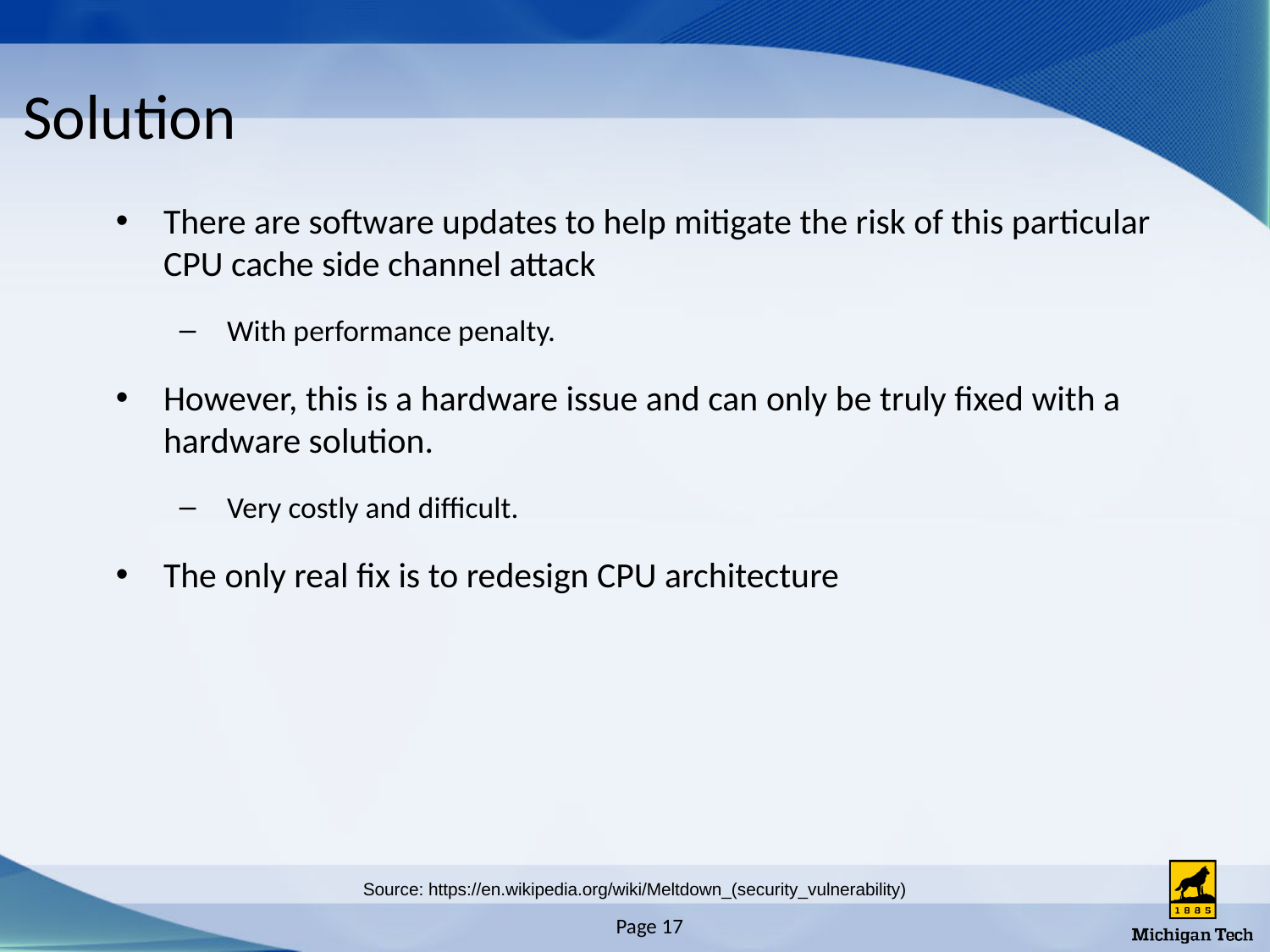

# Solution
There are software updates to help mitigate the risk of this particular CPU cache side channel attack
With performance penalty.
However, this is a hardware issue and can only be truly fixed with a hardware solution.
Very costly and difficult.
The only real fix is to redesign CPU architecture
Source: https://en.wikipedia.org/wiki/Meltdown_(security_vulnerability)